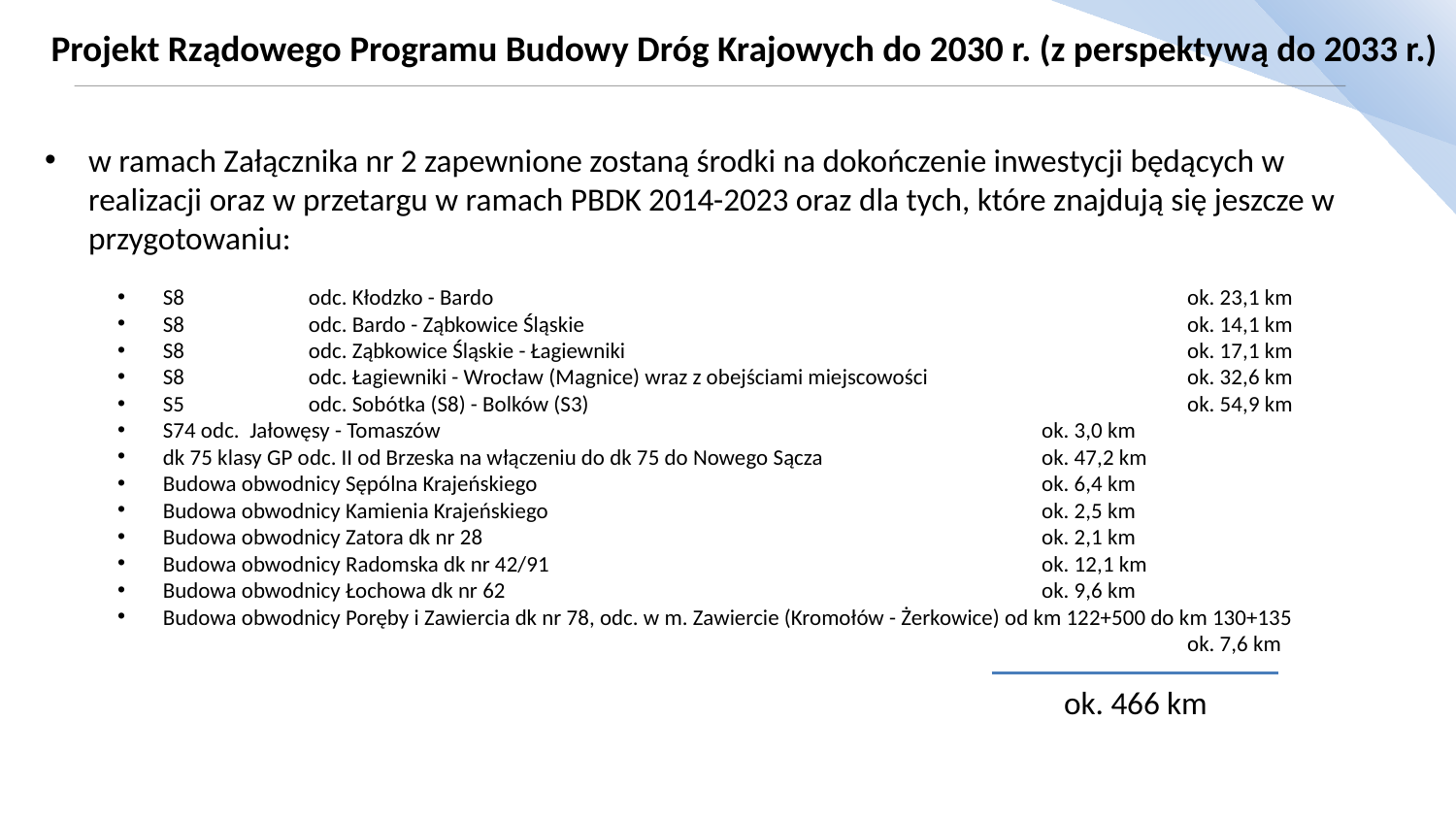

Projekt Rządowego Programu Budowy Dróg Krajowych do 2030 r. (z perspektywą do 2033 r.)

w ramach Załącznika nr 2 zapewnione zostaną środki na dokończenie inwestycji będących w realizacji oraz w przetargu w ramach PBDK 2014-2023 oraz dla tych, które znajdują się jeszcze w przygotowaniu:

S8	odc. Kłodzko - Bardo					 ok. 23,1 km
S8	odc. Bardo - Ząbkowice Śląskie					 ok. 14,1 km
S8	odc. Ząbkowice Śląskie - Łagiewniki				 ok. 17,1 km
S8	odc. Łagiewniki - Wrocław (Magnice) wraz z obejściami miejscowości		 ok. 32,6 km
S5	odc. Sobótka (S8) - Bolków (S3)					 ok. 54,9 km
S74 odc.  Jałowęsy - Tomaszów					 ok. 3,0 km
dk 75 klasy GP odc. II od Brzeska na włączeniu do dk 75 do Nowego Sącza		 ok. 47,2 km
Budowa obwodnicy Sępólna Krajeńskiego				 ok. 6,4 km
Budowa obwodnicy Kamienia Krajeńskiego				 ok. 2,5 km
Budowa obwodnicy Zatora dk nr 28				 ok. 2,1 km
Budowa obwodnicy Radomska dk nr 42/91				 ok. 12,1 km
Budowa obwodnicy Łochowa dk nr 62				 ok. 9,6 km
Budowa obwodnicy Poręby i Zawiercia dk nr 78, odc. w m. Zawiercie (Kromołów - Żerkowice) od km 122+500 do km 130+135								 ok. 7,6 km

			ok. 466 km